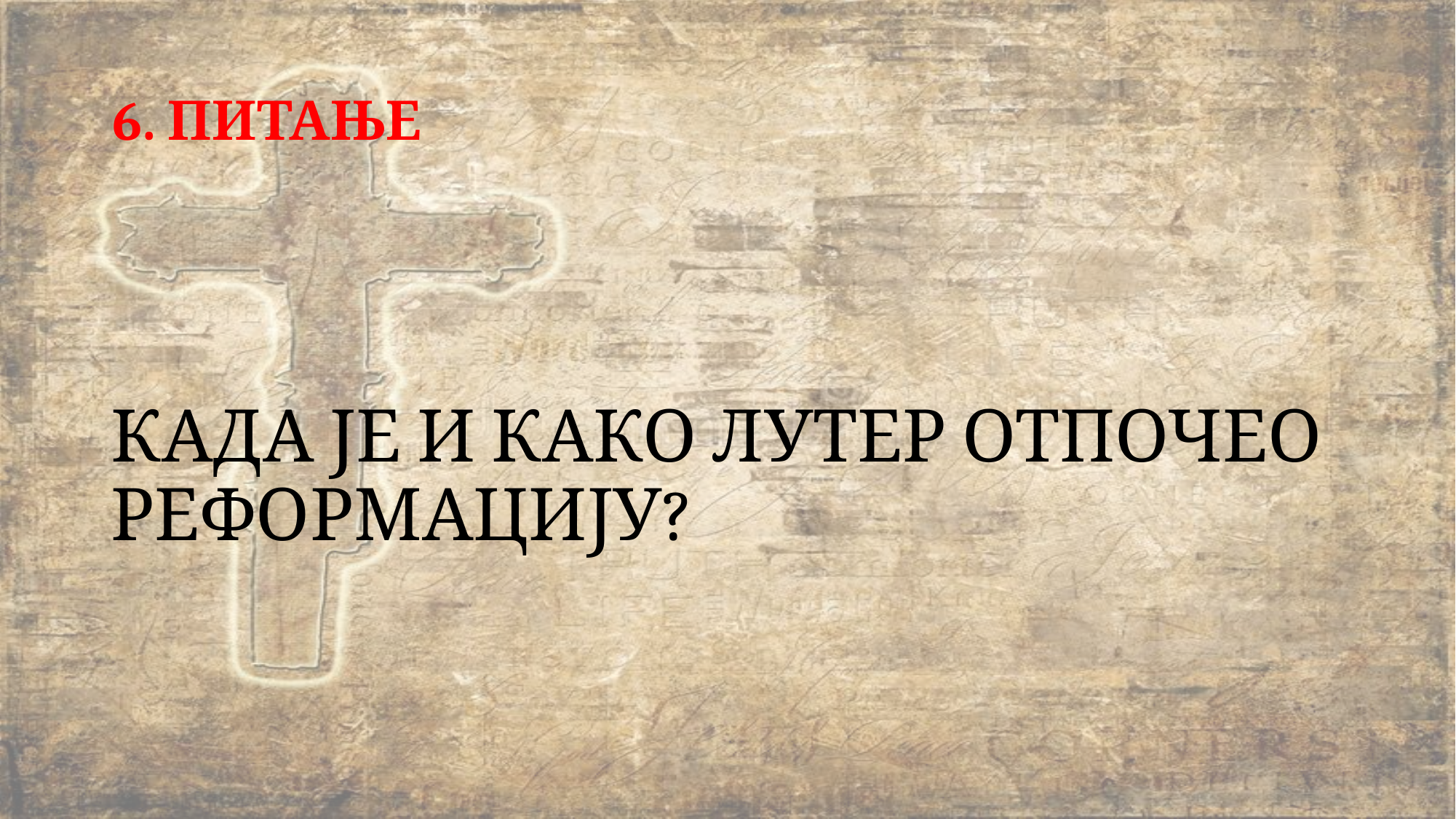

# 6. ПИТАЊЕ
КАДА ЈЕ И КАКО ЛУТЕР ОТПОЧЕО РЕФОРМАЦИЈУ?